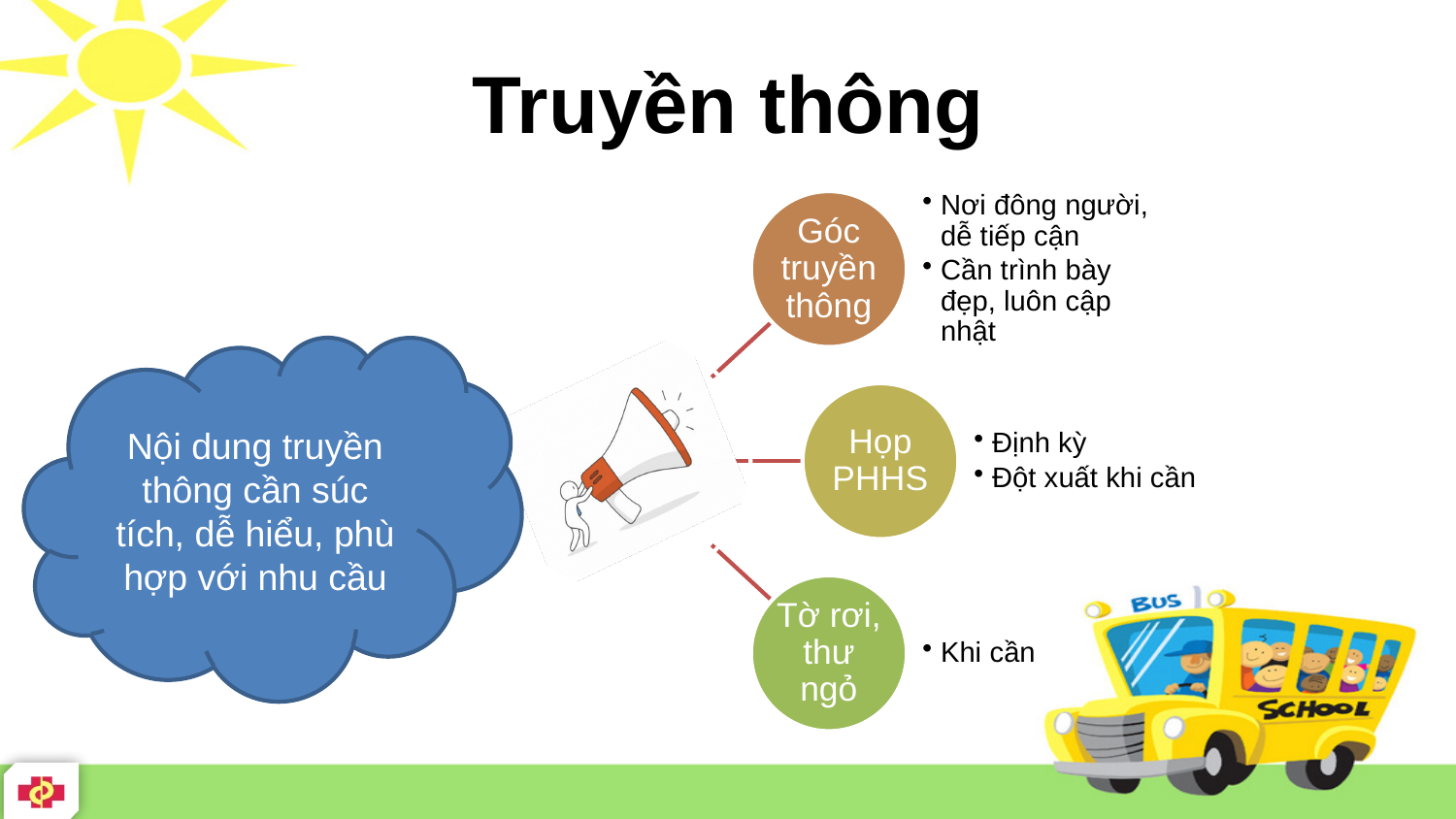

# Truyền thông
Góc truyền thông
Nơi đông người, dễ tiếp cận
Cần trình bày đẹp, luôn cập nhật
Họp PHHS
Định kỳ
Đột xuất khi cần
Tờ rơi, thư ngỏ
Khi cần
Nội dung truyền thông cần súc tích, dễ hiểu, phù hợp với nhu cầu